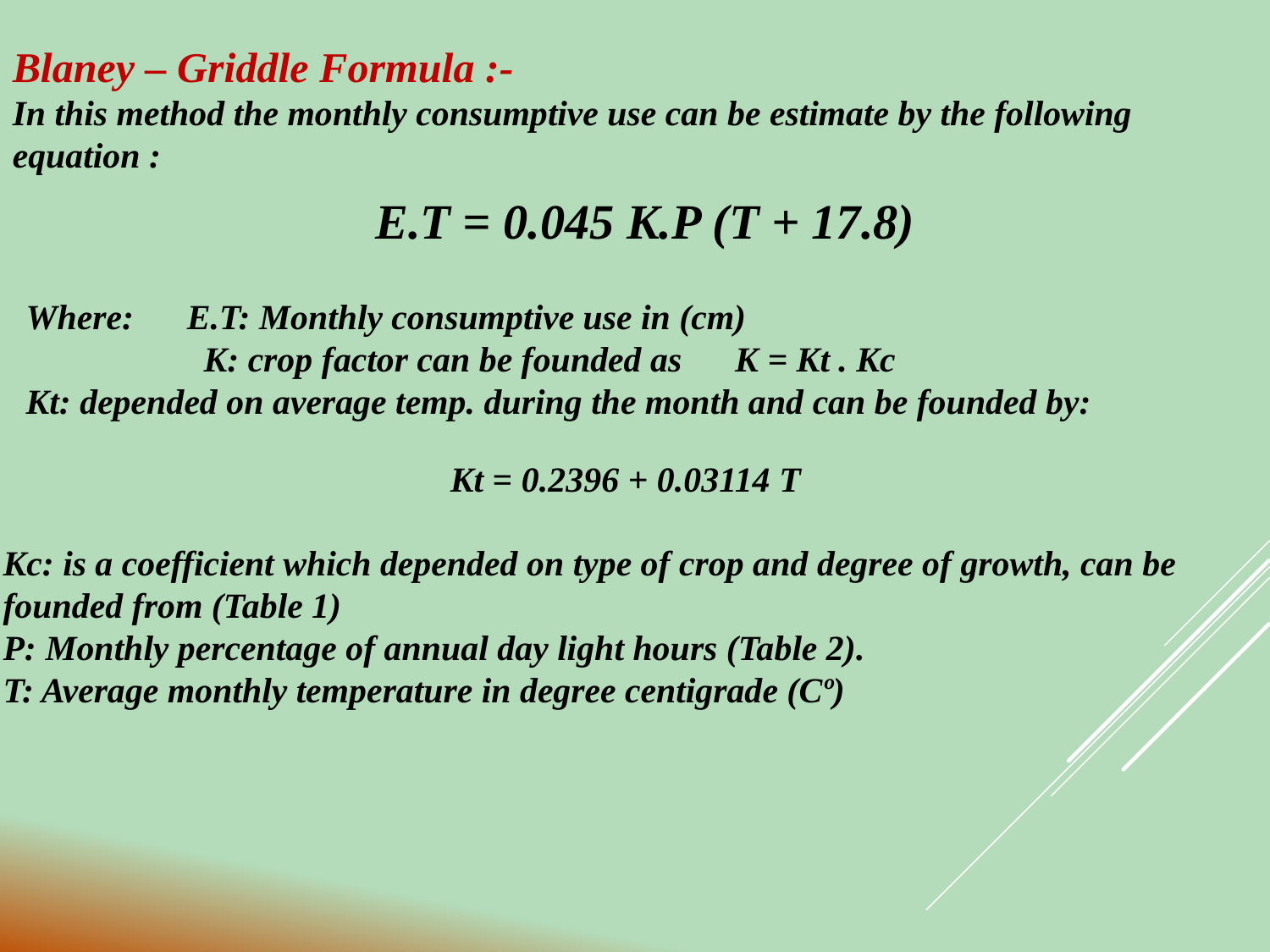

Blaney – Griddle Formula :-
In this method the monthly consumptive use can be estimate by the following equation :
E.T = 0.045 K.P (T + 17.8)
Where:      E.T: Monthly consumptive use in (cm)
                    K: crop factor can be founded as      K = Kt . Kc
Kt: depended on average temp. during the month and can be founded by:
Kt = 0.2396 + 0.03114 T
Kc: is a coefficient which depended on type of crop and degree of growth, can be founded from (Table 1)
P: Monthly percentage of annual day light hours (Table 2).
T: Average monthly temperature in degree centigrade (Cº)